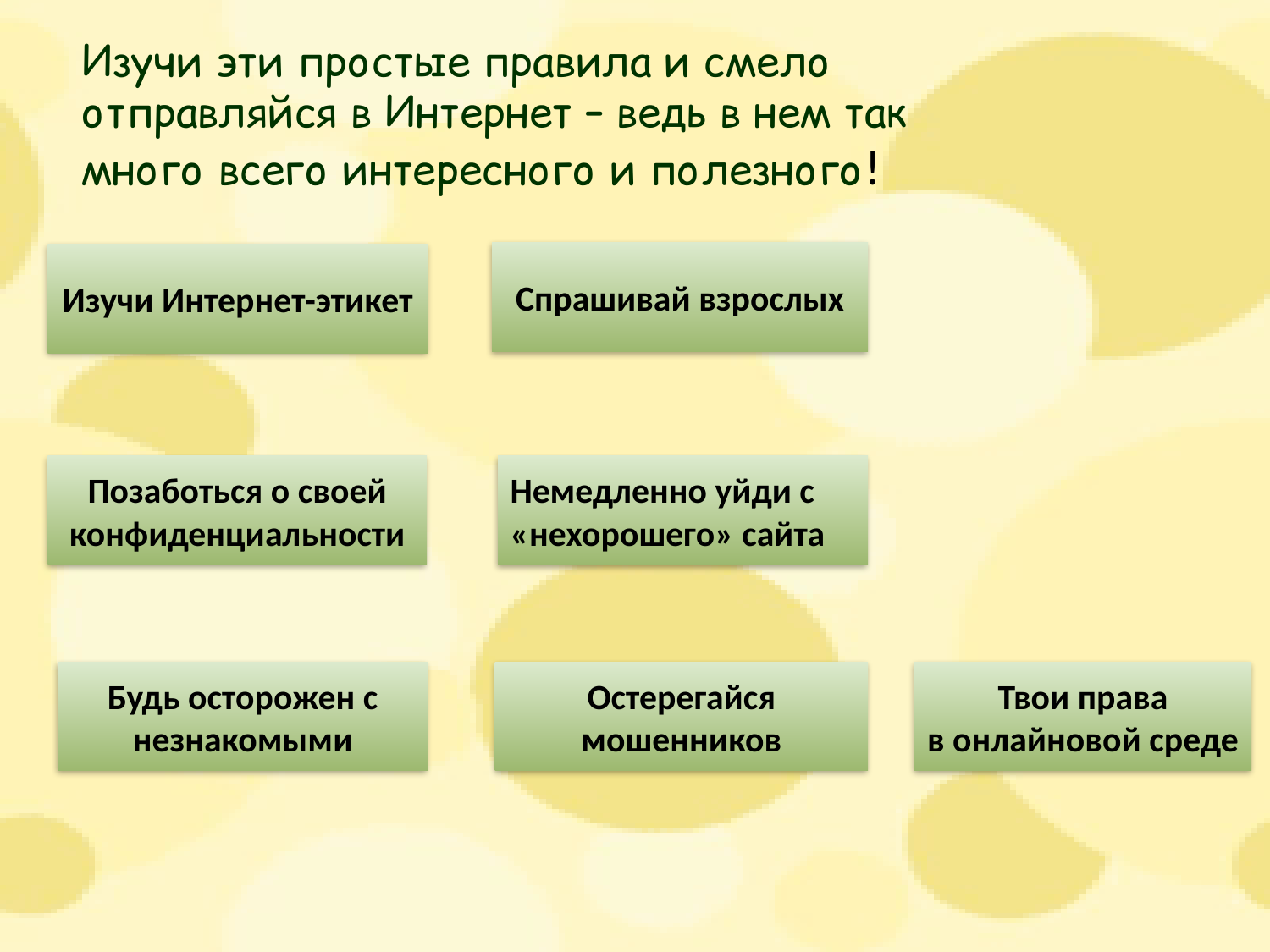

Изучи эти простые правила и смело отправляйся в Интернет – ведь в нем так много всего интересного и полезного!

Спрашивай взрослых
Изучи Интернет-этикет
Позаботься о своей конфиденциальности

Немедленно уйди с «нехорошего» сайта

Будь осторожен с незнакомыми
Остерегайся мошенников
Твои права в онлайновой среде